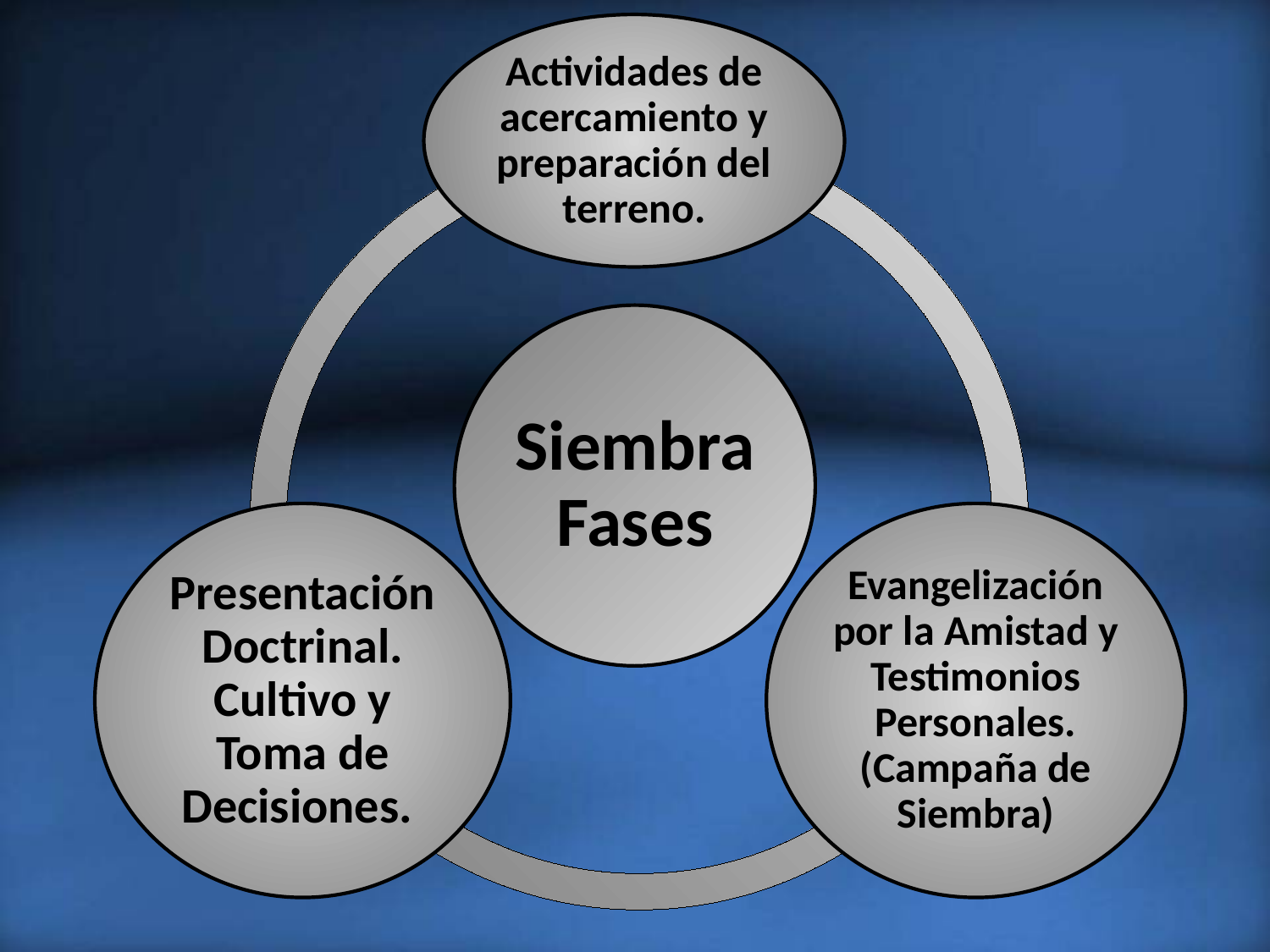

Siembra Fases
Actividades de acercamiento y preparación del terreno.
Evangelización por la Amistad y Testimonios Personales. (Campaña de Siembra)
Presentación Doctrinal. Cultivo y Toma de Decisiones.